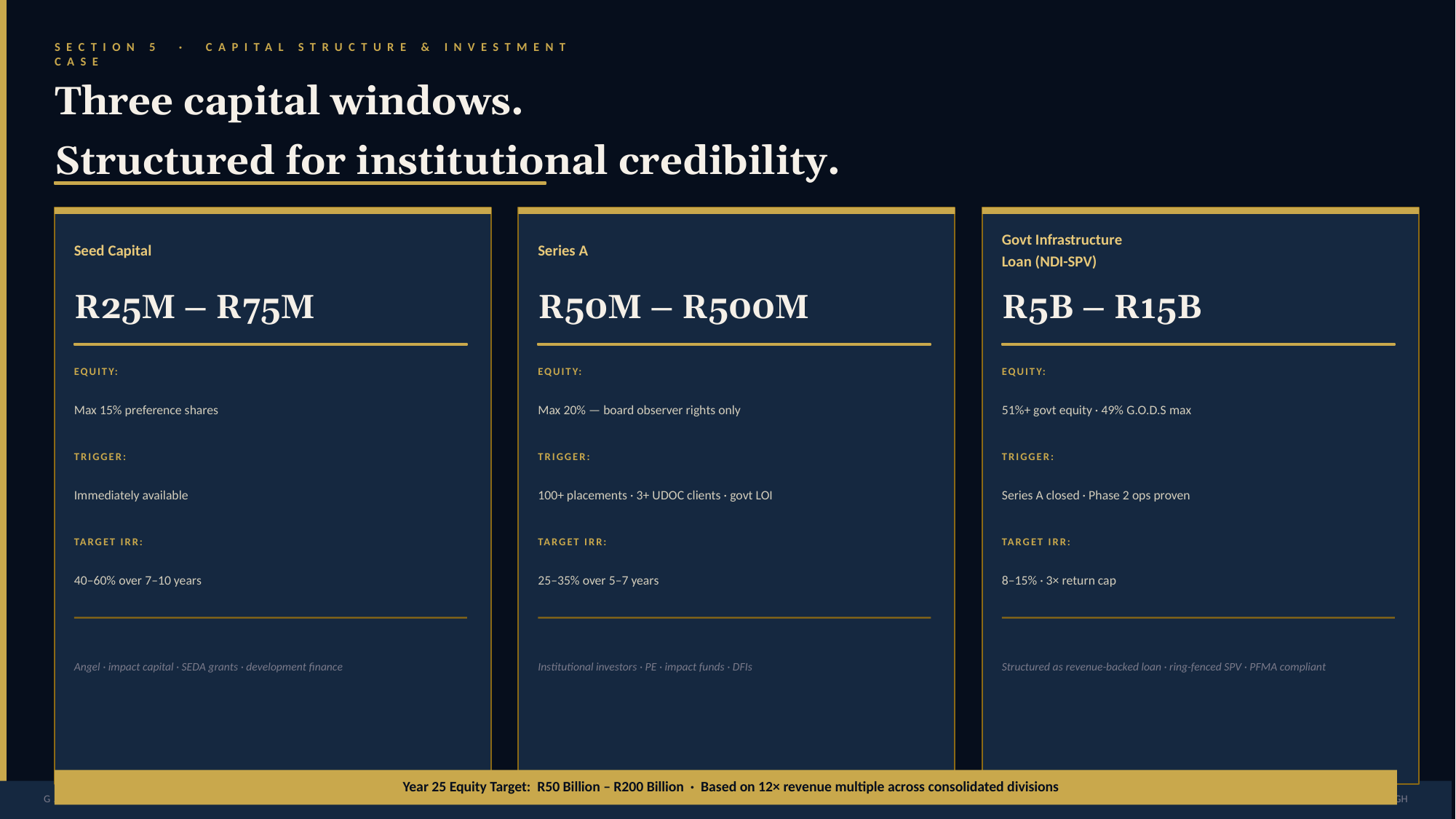

SECTION 5  ·  CAPITAL STRUCTURE & INVESTMENT CASE
Three capital windows.
Structured for institutional credibility.

Seed Capital
Series A
Govt Infrastructure
Loan (NDI-SPV)
R25M – R75M
R50M – R500M
R5B – R15B

EQUITY:
EQUITY:
EQUITY:
Max 15% preference shares
Max 20% — board observer rights only
51%+ govt equity · 49% G.O.D.S max
TRIGGER:
TRIGGER:
TRIGGER:
Immediately available
100+ placements · 3+ UDOC clients · govt LOI
Series A closed · Phase 2 ops proven
TARGET IRR:
TARGET IRR:
TARGET IRR:
40–60% over 7–10 years
25–35% over 5–7 years
8–15% · 3× return cap

Angel · impact capital · SEDA grants · development finance
Institutional investors · PE · impact funds · DFIs
Structured as revenue-backed loan · ring-fenced SPV · PFMA compliant

Year 25 Equity Target:  R50 Billion – R200 Billion  ·  Based on 12× revenue multiple across consolidated divisions

INSTITUTIONAL DECK  ·  CONFIDENTIAL  ·  SASHIN J. SINGH
G.O.D.S  —  GOOD ORDERLY DIRECTIONAL SYSTEMS